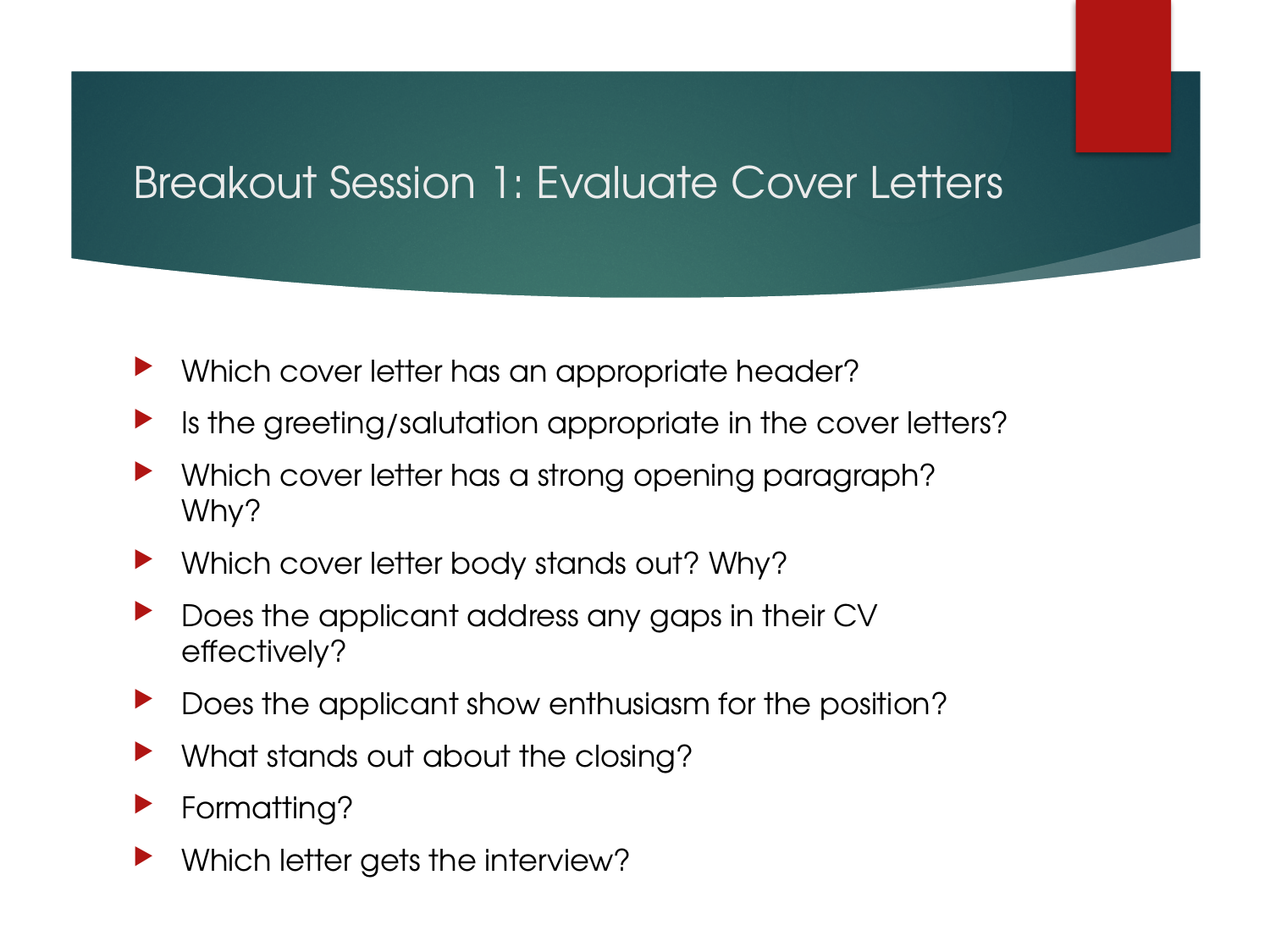

# Breakout Session 1: Evaluate Cover Letters
Which cover letter has an appropriate header?
Is the greeting/salutation appropriate in the cover letters?
Which cover letter has a strong opening paragraph? Why?
Which cover letter body stands out? Why?
Does the applicant address any gaps in their CV effectively?
Does the applicant show enthusiasm for the position?
What stands out about the closing?
Formatting?
Which letter gets the interview?